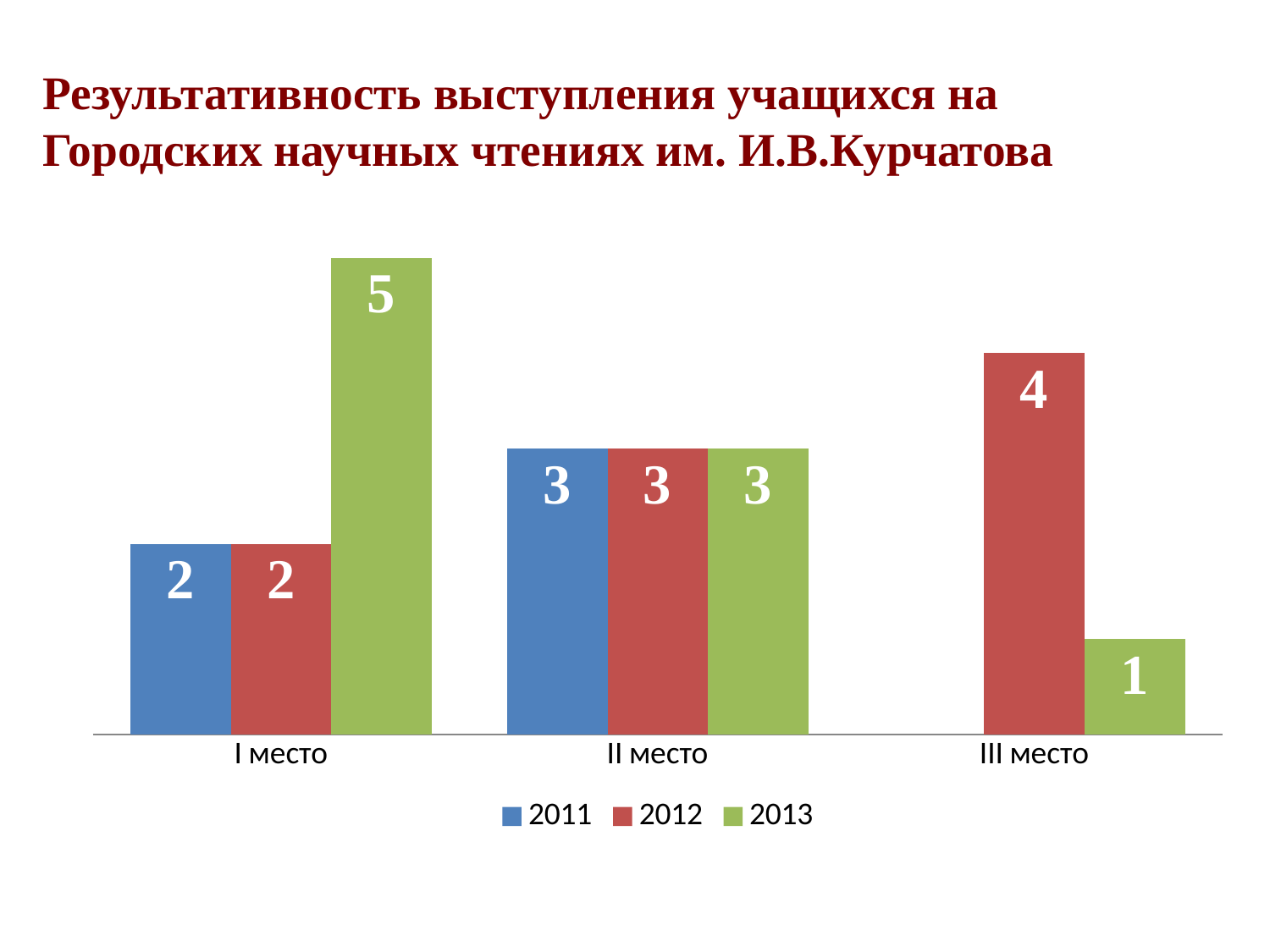

# Результативность выступления учащихся на Городских научных чтениях им. И.В.Курчатова

### Chart

| Category | 2011 | 2012 | 2013 |
|---|---|---|---|
| I место | 2.0 | 2.0 | 5.0 |
| II место | 3.0 | 3.0 | 3.0 |
| III место | None | 4.0 | 1.0 |